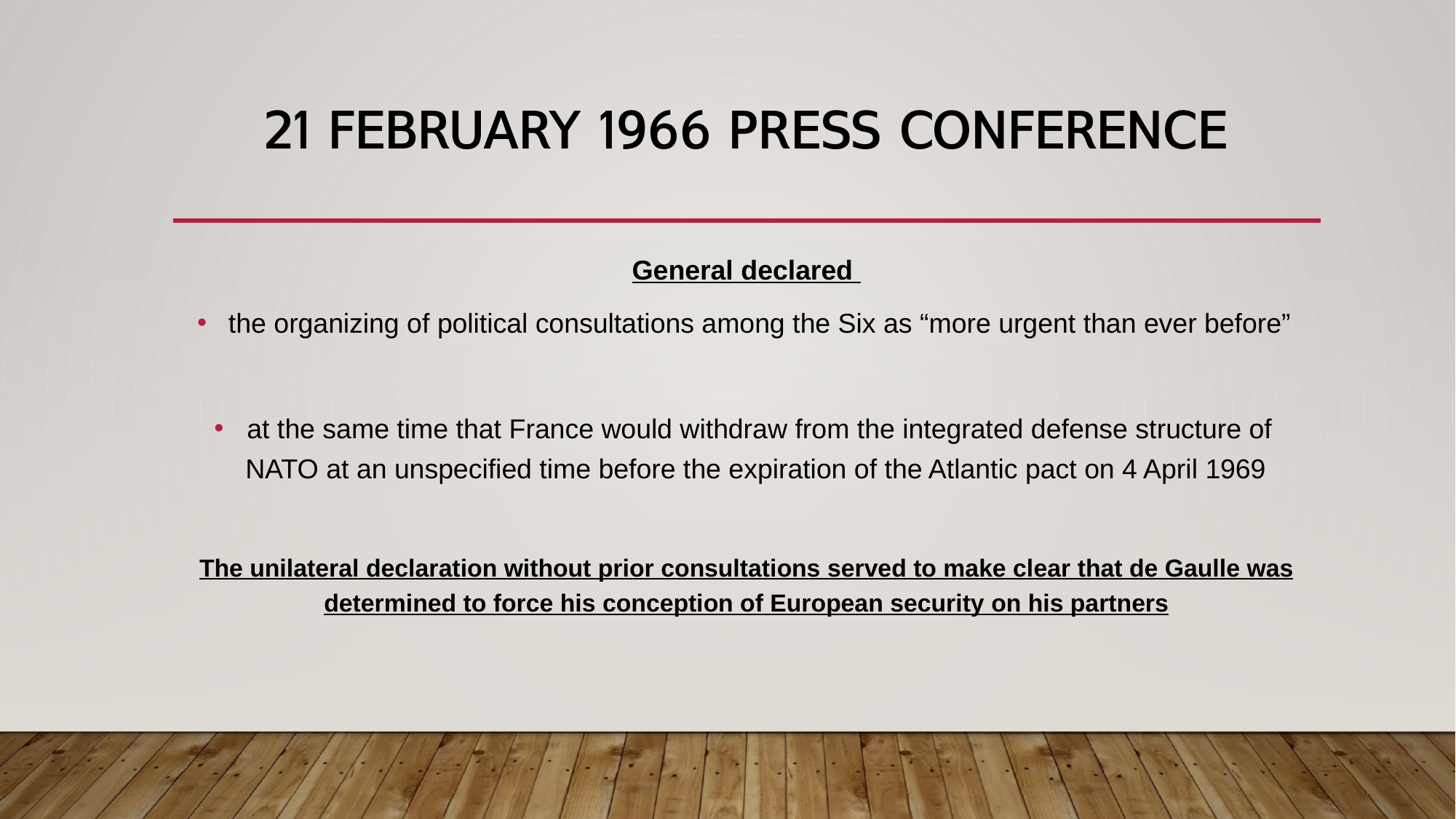

# 21 FEBRUARY 1966 PRESS CONFERENCE
General declared
the organizing of political consultations among the Six as “more urgent than ever before”

at the same time that France would withdraw from the integrated defense structure of NATO at an unspecified time before the expiration of the Atlantic pact on 4 April 1969

The unilateral declaration without prior consultations served to make clear that de Gaulle was determined to force his conception of European security on his partners